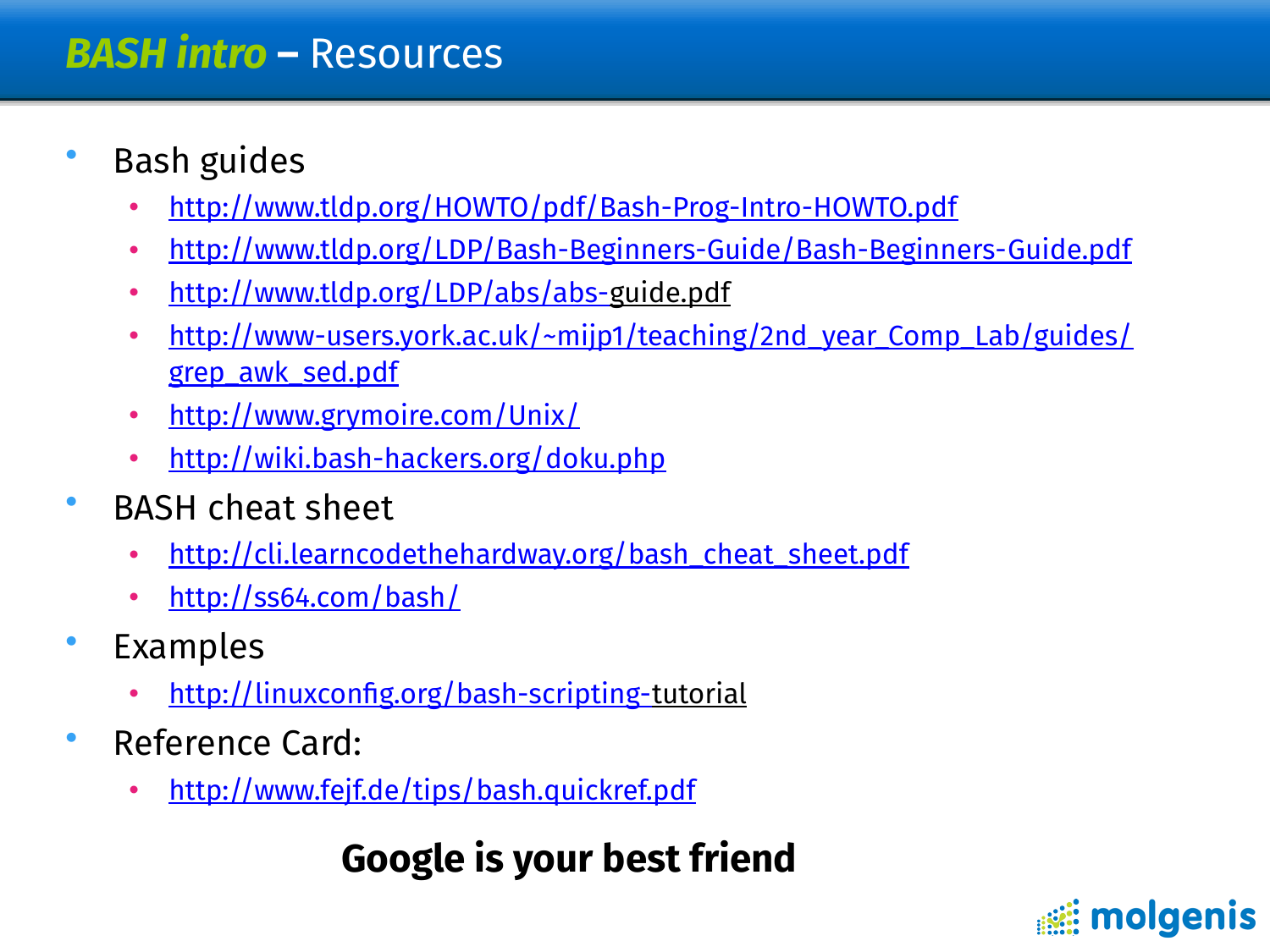

# BASH intro – Resources
Bash guides
http://www.tldp.org/HOWTO/pdf/Bash-Prog-Intro-HOWTO.pdf
http://www.tldp.org/LDP/Bash-Beginners-Guide/Bash-Beginners-Guide.pdf
http://www.tldp.org/LDP/abs/abs-guide.pdf
http://www-users.york.ac.uk/~mijp1/teaching/2nd_year_Comp_Lab/guides/grep_awk_sed.pdf
http://www.grymoire.com/Unix/
http://wiki.bash-hackers.org/doku.php
BASH cheat sheet
http://cli.learncodethehardway.org/bash_cheat_sheet.pdf
http://ss64.com/bash/
Examples
http://linuxconfig.org/bash-scripting-tutorial
Reference Card:
http://www.fejf.de/tips/bash.quickref.pdf
Google is your best friend